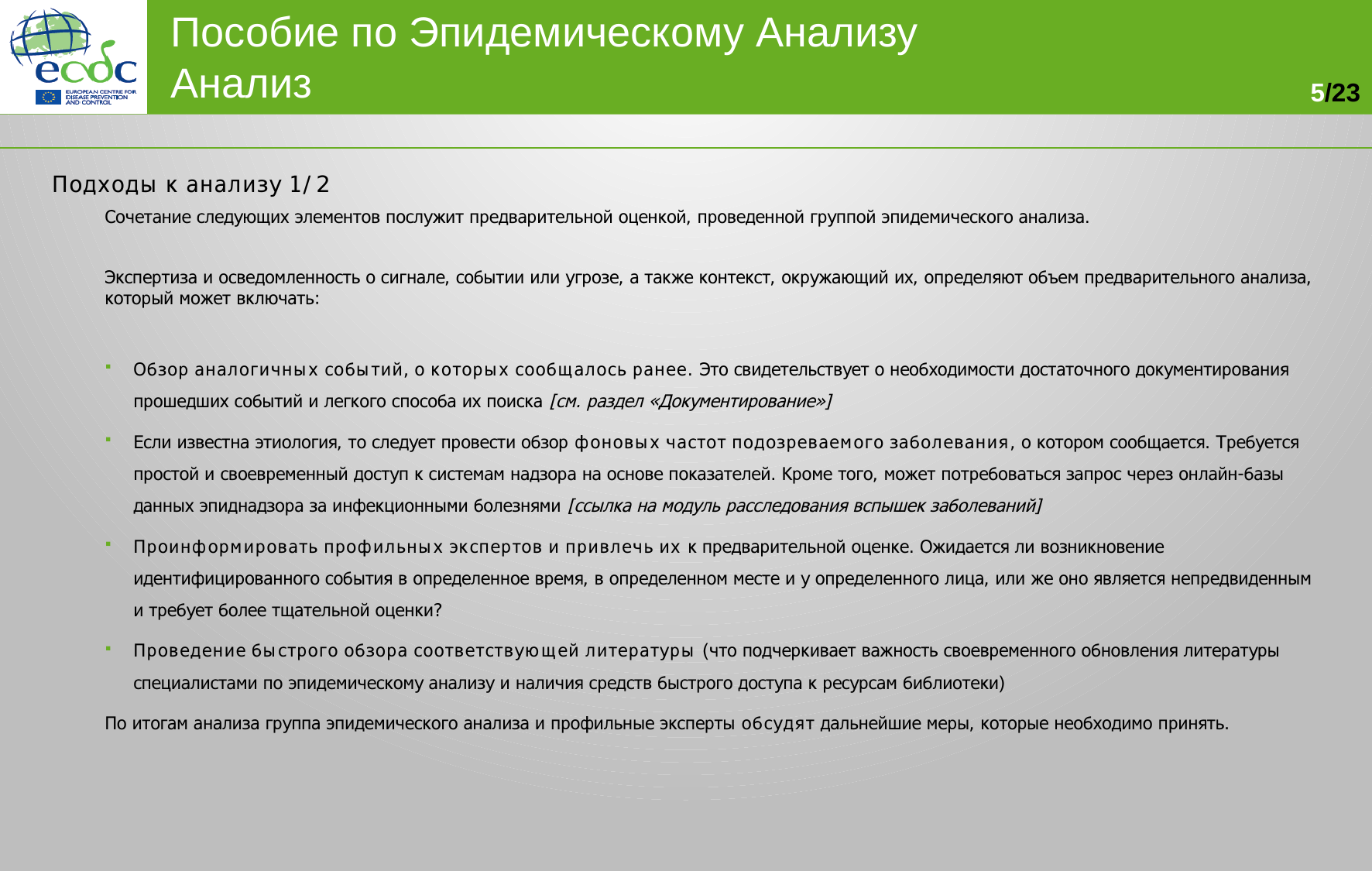

Подходы к анализу 1/2
Сочетание следующих элементов послужит предварительной оценкой, проведенной группой эпидемического анализа.

Экспертиза и осведомленность о сигнале, событии или угрозе, а также контекст, окружающий их, определяют объем предварительного анализа, который может включать:

Обзор аналогичных событий, о которых сообщалось ранее. Это свидетельствует о необходимости достаточного документирования прошедших событий и легкого способа их поиска [см. раздел «Документирование»]
Если известна этиология, то следует провести обзор фоновых частот подозреваемого заболевания, о котором сообщается. Требуется простой и своевременный доступ к системам надзора на основе показателей. Кроме того, может потребоваться запрос через онлайн-базы данных эпиднадзора за инфекционными болезнями [ссылка на модуль расследования вспышек заболеваний]
Проинформировать профильных экспертов и привлечь их к предварительной оценке. Ожидается ли возникновение идентифицированного события в определенное время, в определенном месте и у определенного лица, или же оно является непредвиденным и требует более тщательной оценки?
Проведение быстрого обзора соответствующей литературы (что подчеркивает важность своевременного обновления литературы специалистами по эпидемическому анализу и наличия средств быстрого доступа к ресурсам библиотеки)
По итогам анализа группа эпидемического анализа и профильные эксперты обсудят дальнейшие меры, которые необходимо принять.